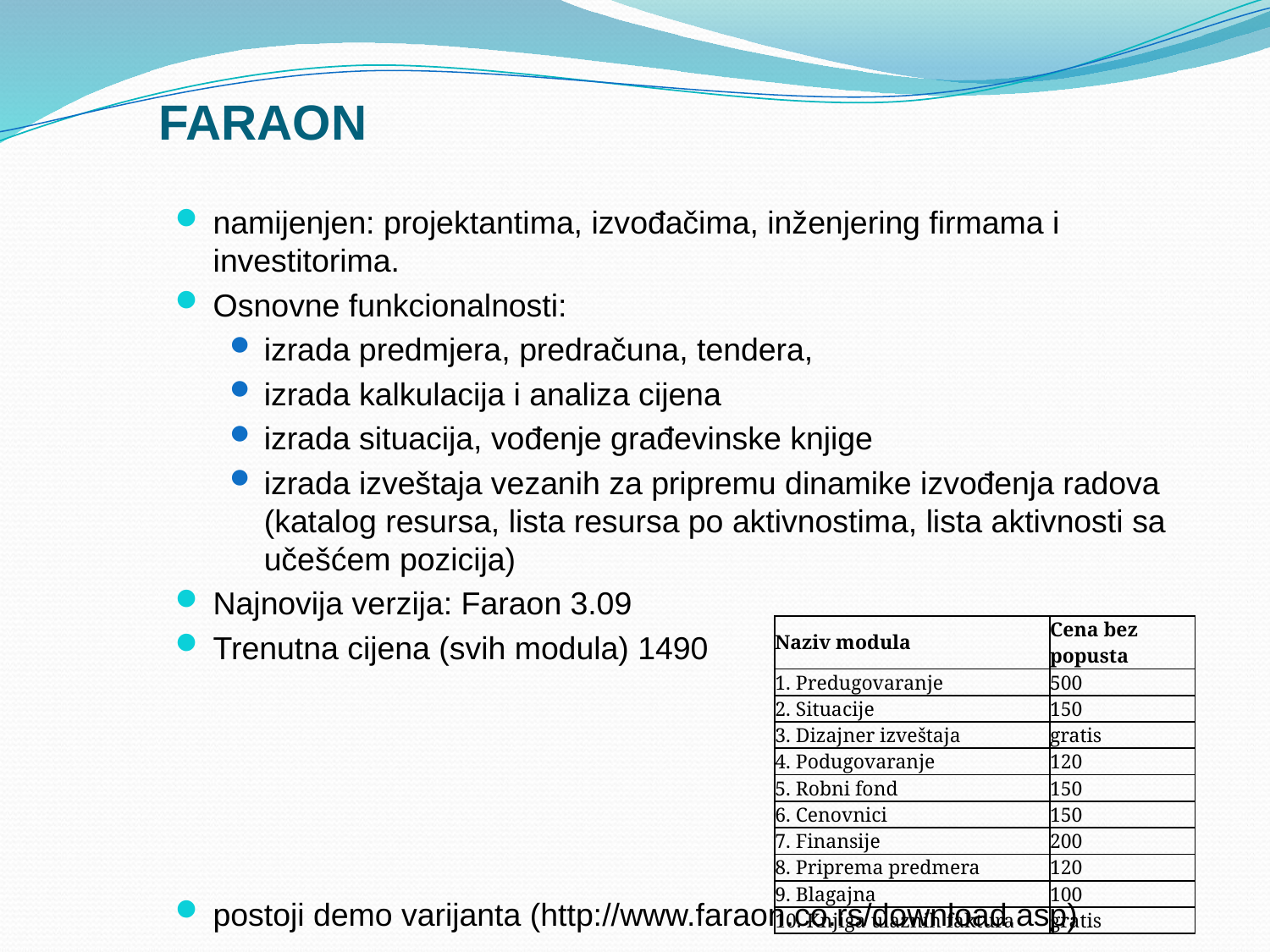

# FARAON
namijenjen: projektantima, izvođačima, inženjering firmama i investitorima.
Osnovne funkcionalnosti:
izrada predmjera, predračuna, tendera,
izrada kalkulacija i analiza cijena
izrada situacija, vođenje građevinske knjige
izrada izveštaja vezanih za pripremu dinamike izvođenja radova (katalog resursa, lista resursa po aktivnostima, lista aktivnosti sa učešćem pozicija)
Najnovija verzija: Faraon 3.09
Trenutna cijena (svih modula) 1490

postoji demo varijanta (http://www.faraon.co.rs/download.asp)
| Naziv modula | Cena bez popusta |
| --- | --- |
| 1. Predugovaranje | 500 |
| 2. Situacije | 150 |
| 3. Dizajner izveštaja | gratis |
| 4. Podugovaranje | 120 |
| 5. Robni fond | 150 |
| 6. Cenovnici | 150 |
| 7. Finansije | 200 |
| 8. Priprema predmera | 120 |
| 9. Blagajna | 100 |
| 10. Knjiga ulaznih faktura | gratis |